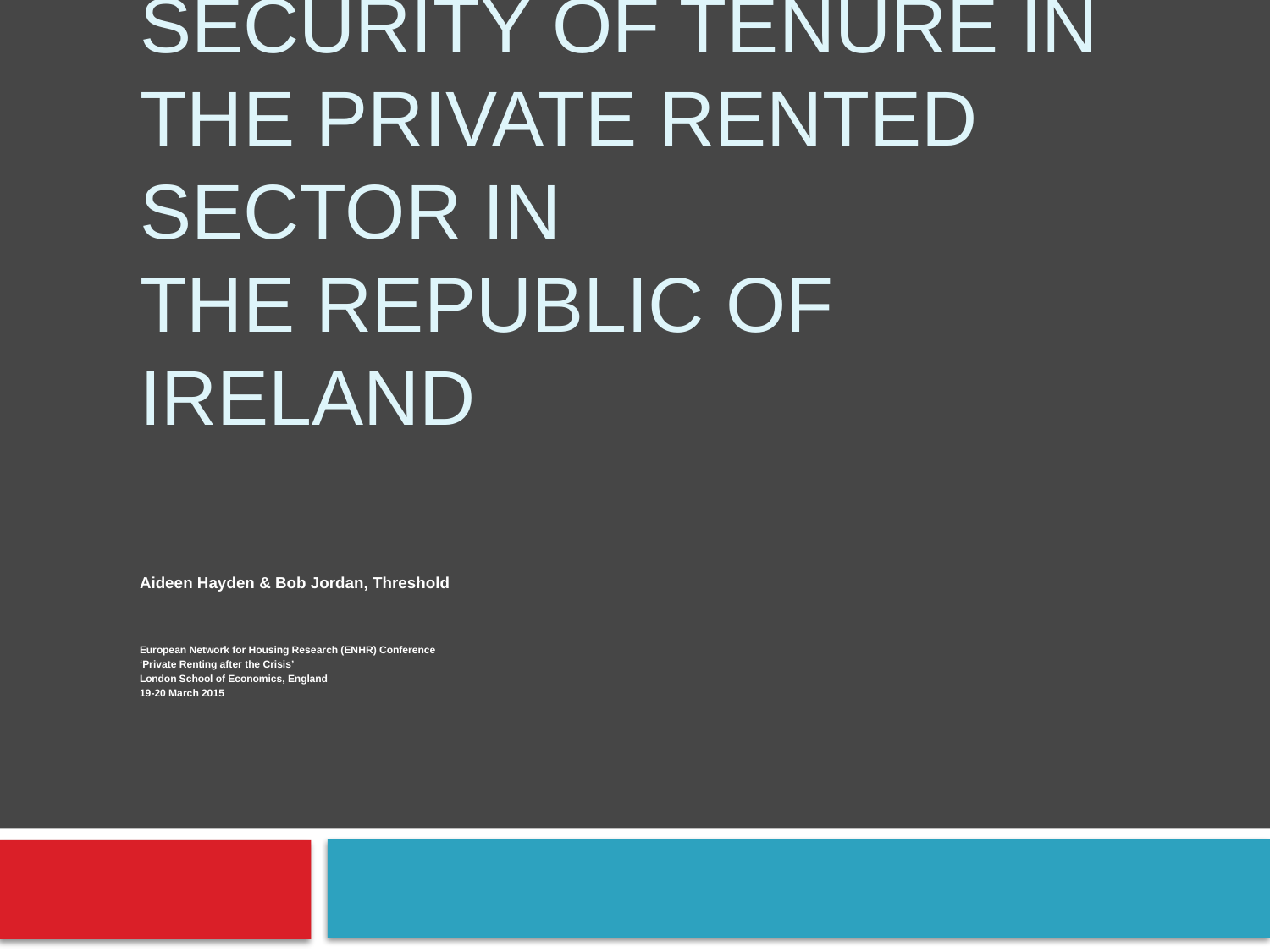

# Security of tenure in the private rented sector in the Republic of Ireland

Aideen Hayden & Bob Jordan, Threshold

European Network for Housing Research (ENHR) Conference
‘Private Renting after the Crisis’
London School of Economics, England
19-20 March 2015